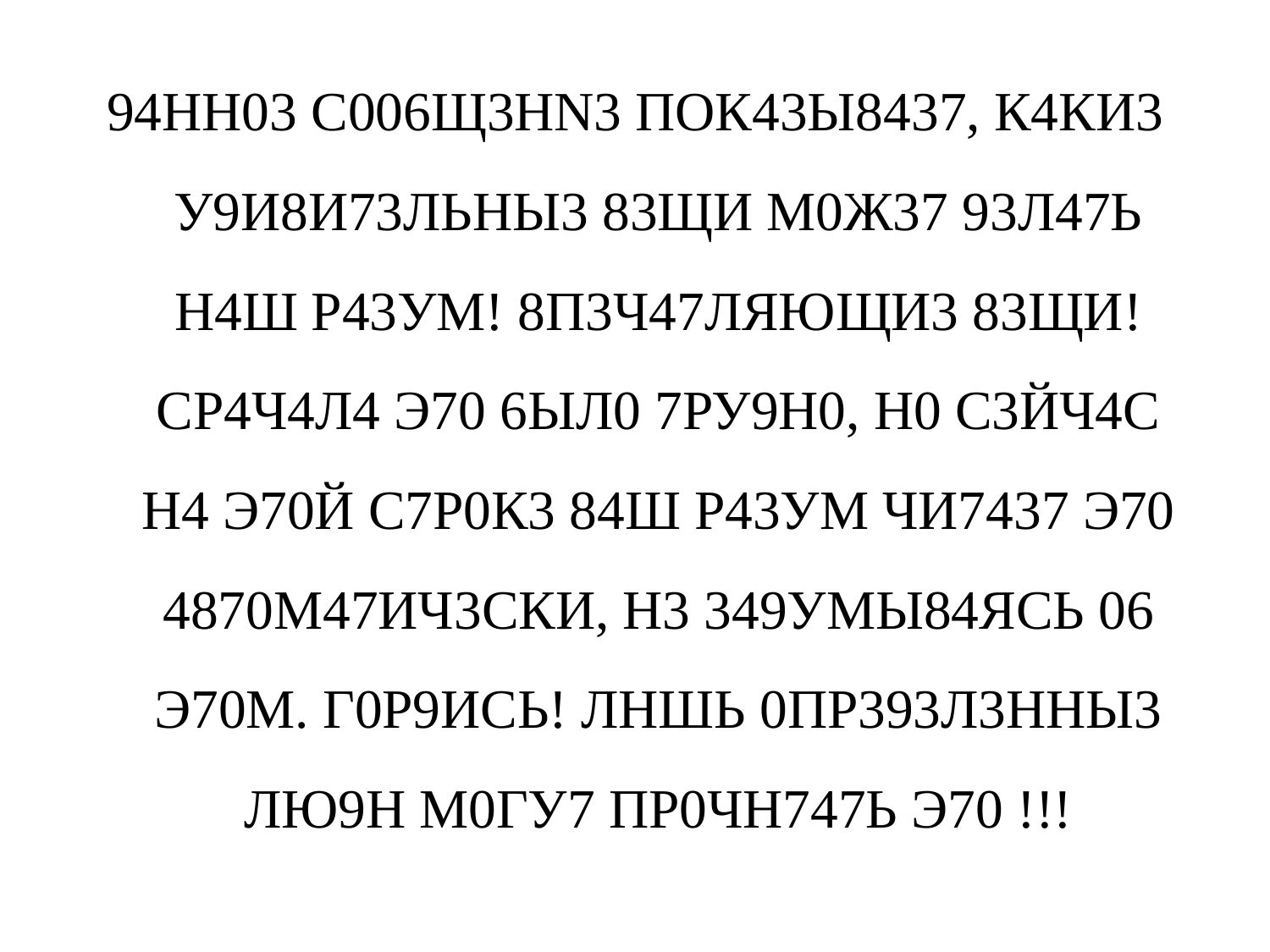

94НН03 С006Щ3НN3 ПОК43Ы8437, К4КИ3 У9И8И73ЛЬНЫ3 83ЩИ М0Ж37 93Л47Ь Н4Ш Р43УМ! 8П3Ч47ЛЯЮЩИ3 83ЩИ! СР4Ч4Л4 Э70 6ЫЛ0 7РУ9Н0, Н0 С3ЙЧ4С Н4 Э70Й С7Р0К3 84Ш Р43УМ ЧИ7437 Э70 4870М47ИЧ3СКИ, Н3 349УМЫ84ЯСЬ 06 Э70М. Г0Р9ИСЬ! ЛНШЬ 0ПР393Л3ННЫ3 ЛЮ9Н М0ГУ7 ПР0ЧН747Ь Э70 !!!

#